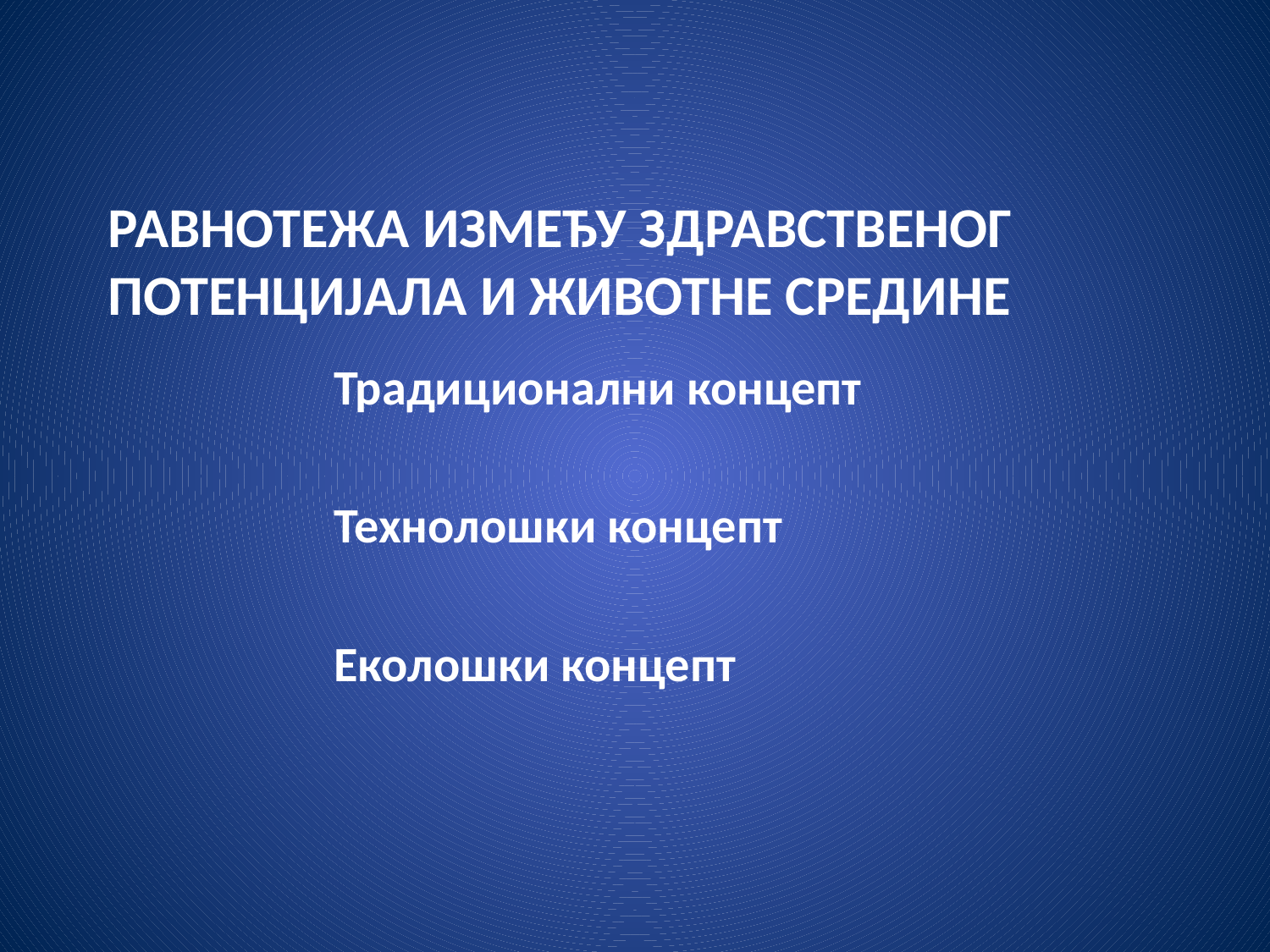

# РАВНОТЕЖА ИЗМЕЂУ ЗДРАВСТВЕНОГ ПОТЕНЦИЈАЛА И ЖИВОТНЕ СРЕДИНЕ
Традиционални концепт

Технолошки концепт

Еколошки концепт